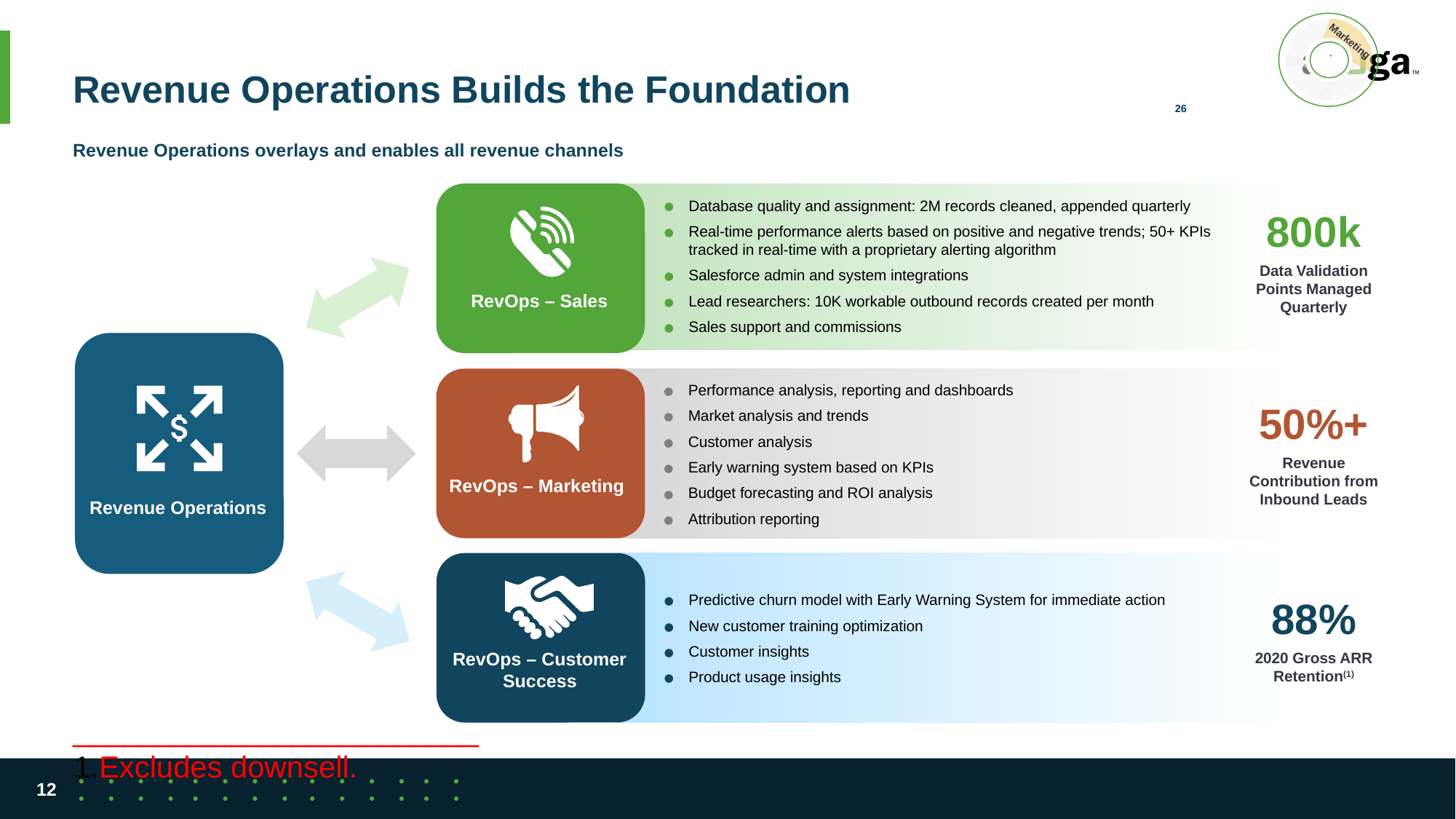

Marketing

Revenue Operations Builds the Foundation
26
Revenue Operations overlays and enables all revenue channels

RevOps – Sales

Database quality and assignment: 2M records cleaned, appended quarterly
Real-time performance alerts based on positive and negative trends; 50+ KPIs tracked in real-time with a proprietary alerting algorithm
Salesforce admin and system integrations
Lead researchers: 10K workable outbound records created per month
Sales support and commissions
800k

Data Validation Points Managed Quarterly

Revenue Operations

RevOps – Marketing

Performance analysis, reporting and dashboards
Market analysis and trends
Customer analysis
Early warning system based on KPIs
Budget forecasting and ROI analysis
Attribution reporting

50%+

Revenue Contribution from Inbound Leads

RevOps – Customer Success

88%

2020 Gross ARR Retention(1)
Predictive churn model with Early Warning System for immediate action
New customer training optimization
Customer insights
Product usage insights
________________________
Excludes downsell.